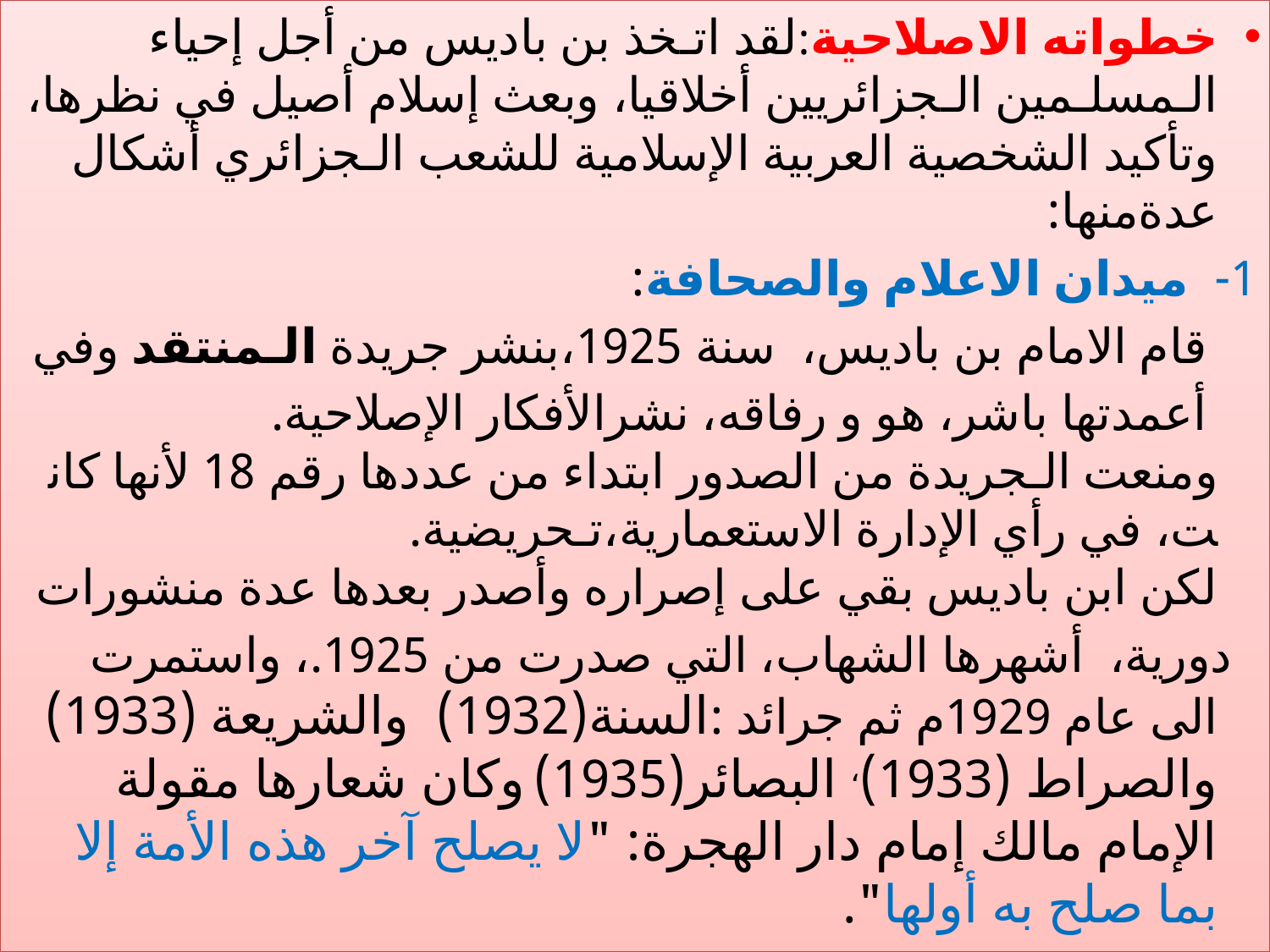

خطواته الاصلاحية:لقد اتـخذ بن باديس من أجل إحياء الـمسلـمين الـجزائريين أخلاقيا، وبعث إسلام أصيل في نظرها، وتأكيد الشخصية العربية الإسلامية للشعب الـجزائري أشكال عدةمنها:
1-  ميدان الاعلام والصحافة:
    قام الامام بن باديس،  سنة 1925،بنشر جريدة الـمنتقد وفي
    أعمدتها باشر، هو و رفاقه، نشرالأفكار الإصلاحية. ومنعت الـجريدة من الصدور ابتداء من عددها رقم 18 لأنها كانت، في رأي الإدارة الاستعمارية،تـحريضية. لكن ابن باديس بقي على إصراره وأصدر بعدها عدة منشورات
  دورية،  أشهرها الشهاب، التي صدرت من 1925.، واستمرت الى عام 1929م ثم جرائد :السنة(1932)  والشريعة (1933) والصراط (1933)، البصائر(1935) وكان شعارها مقولة الإمام مالك إمام دار الهجرة: "لا يصلح آخر هذه الأمة إلا بما صلح به أولها".